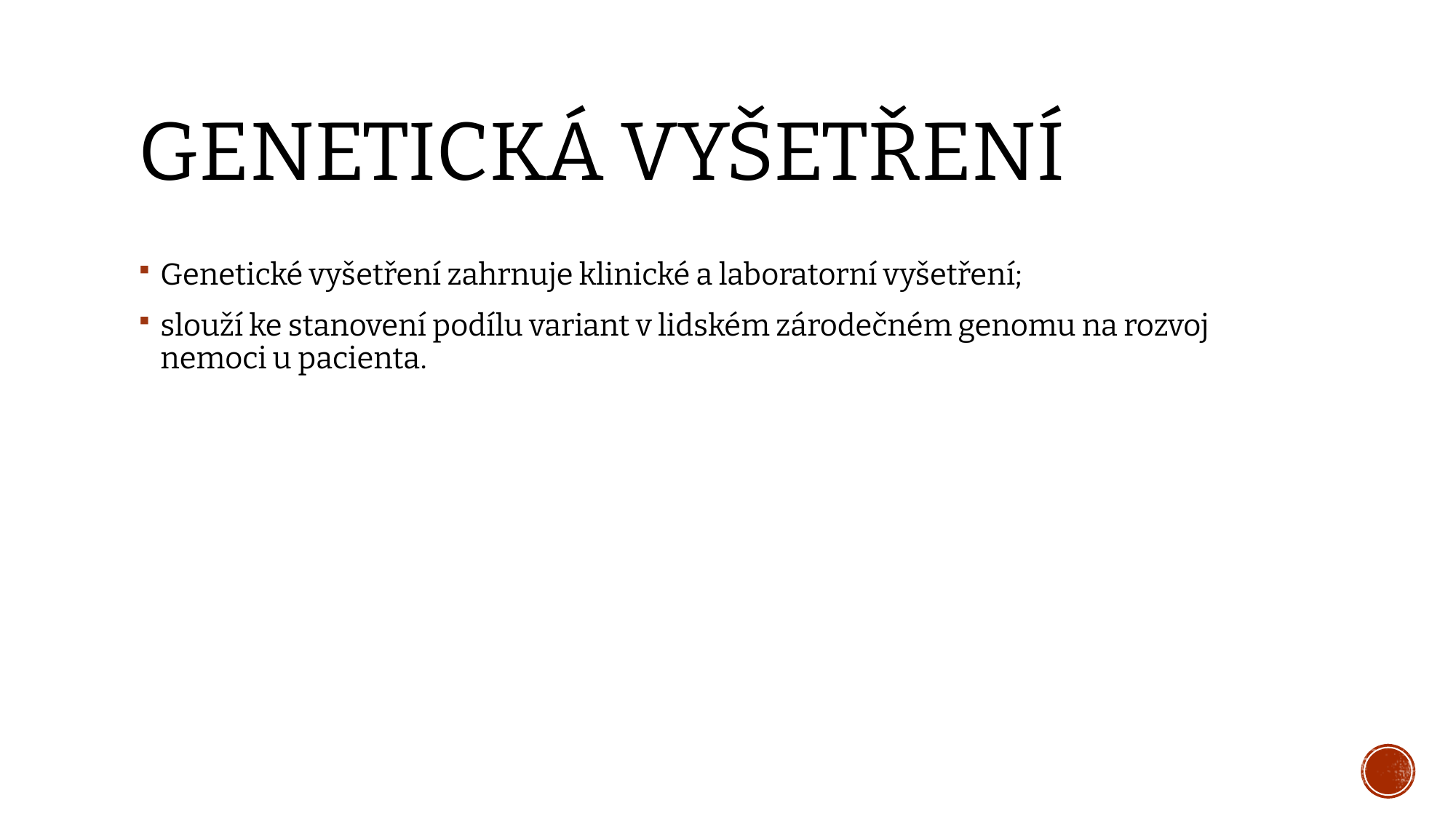

# Genetická vyšetření
Genetické vyšetření zahrnuje klinické a laboratorní vyšetření;
slouží ke stanovení podílu variant v lidském zárodečném genomu na rozvoj nemoci u pacienta.